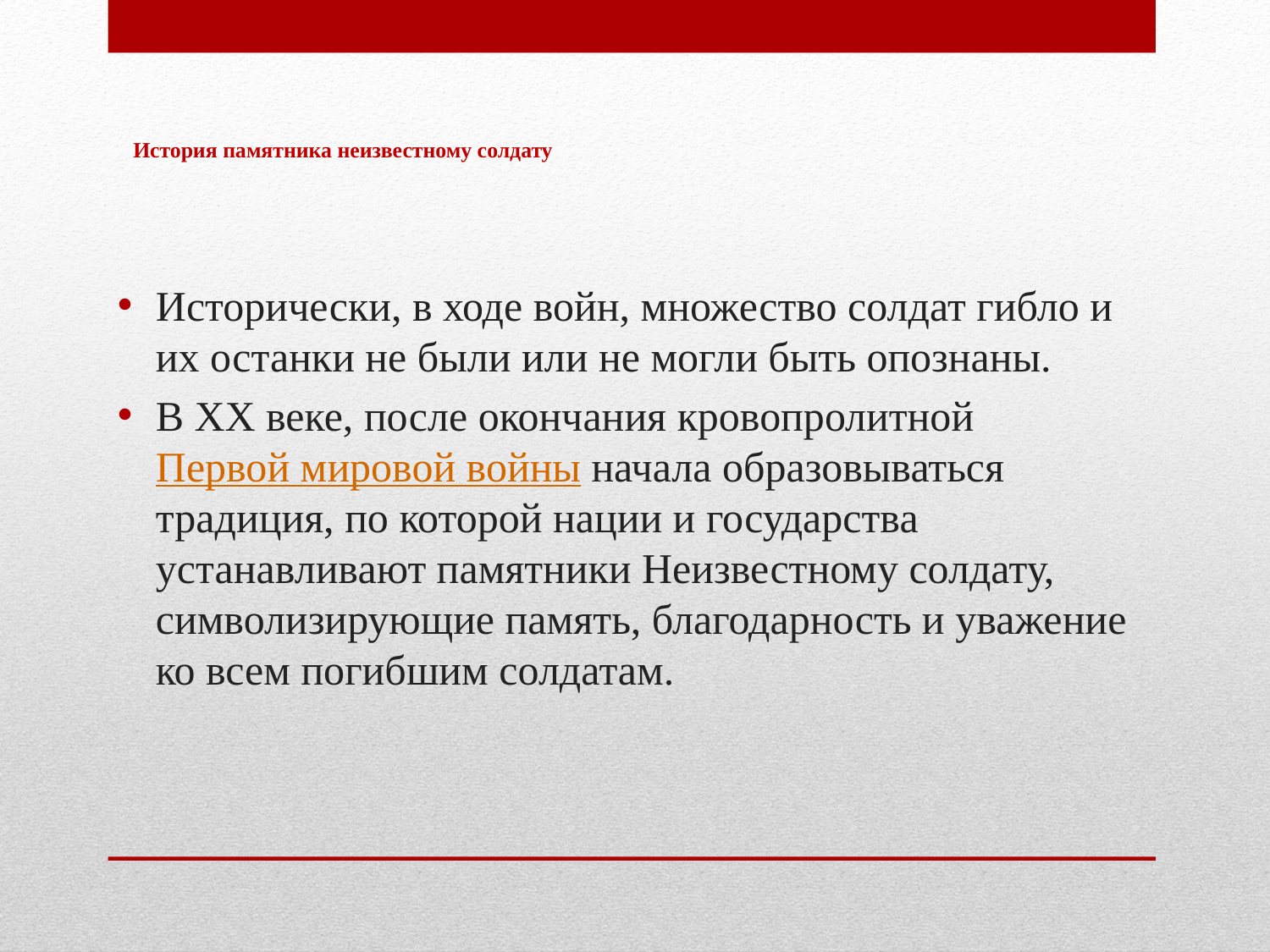

# История памятника неизвестному солдату
Исторически, в ходе войн, множество солдат гибло и их останки не были или не могли быть опознаны.
В XX веке, после окончания кровопролитной Первой мировой войны начала образовываться традиция, по которой нации и государства устанавливают памятники Неизвестному солдату, символизирующие память, благодарность и уважение ко всем погибшим солдатам.